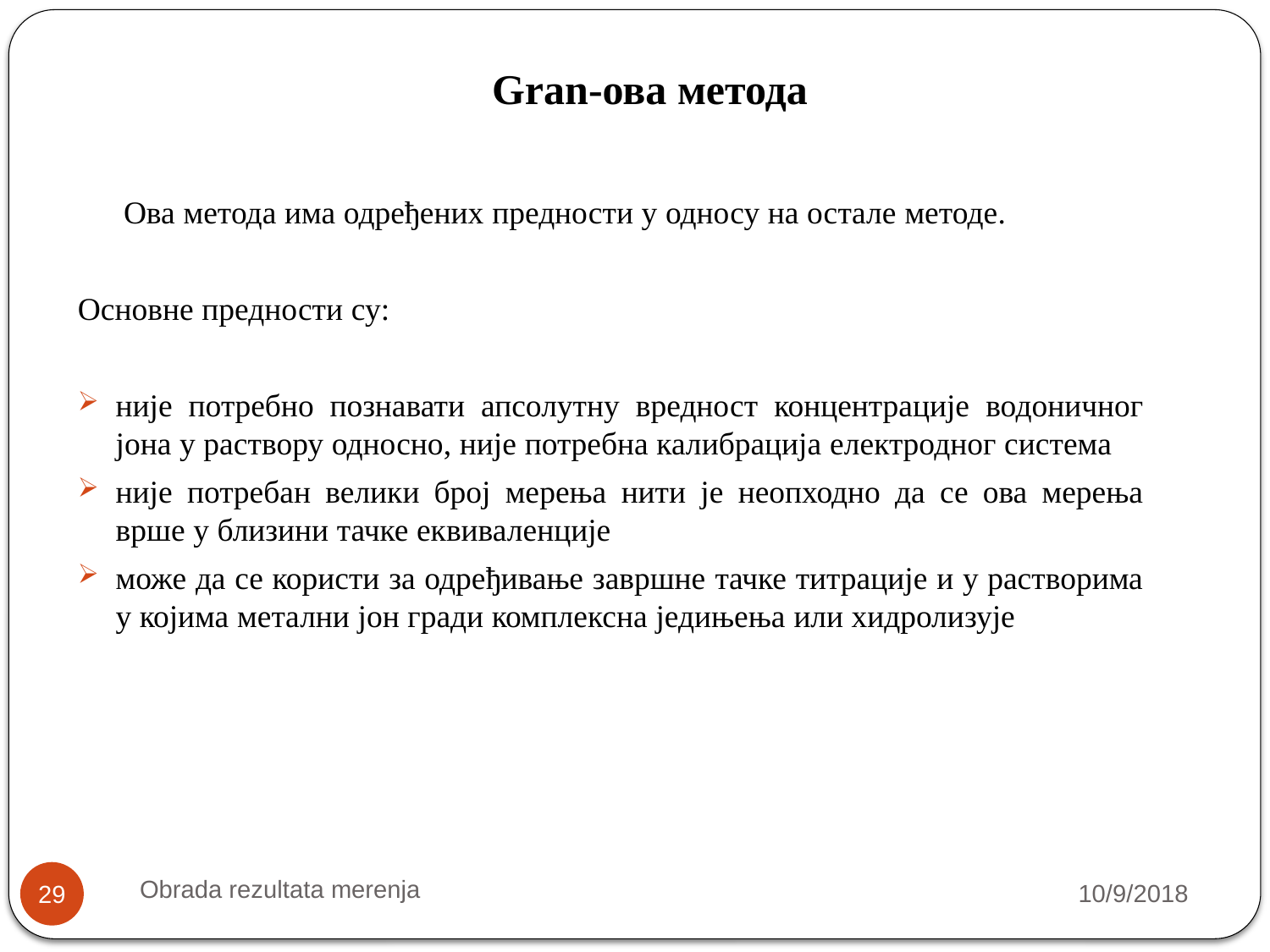

Gran-ова метода
	 Ова метода има одређених предности у односу на остале методе.

Основне предности су:

није потребно познавати апсолутну вредност концентрације водоничног јона у раствору односно, није потребна калибрација електродног система
није потребан велики број мерења нити је неопходно да се ова мерења врше у близини тачке еквиваленције
може да се користи за одређивање завршне тачке титрације и у растворима у којима метални јон гради комплексна једињења или хидролизује

Obrada rezultata merenja
10/9/2018
29